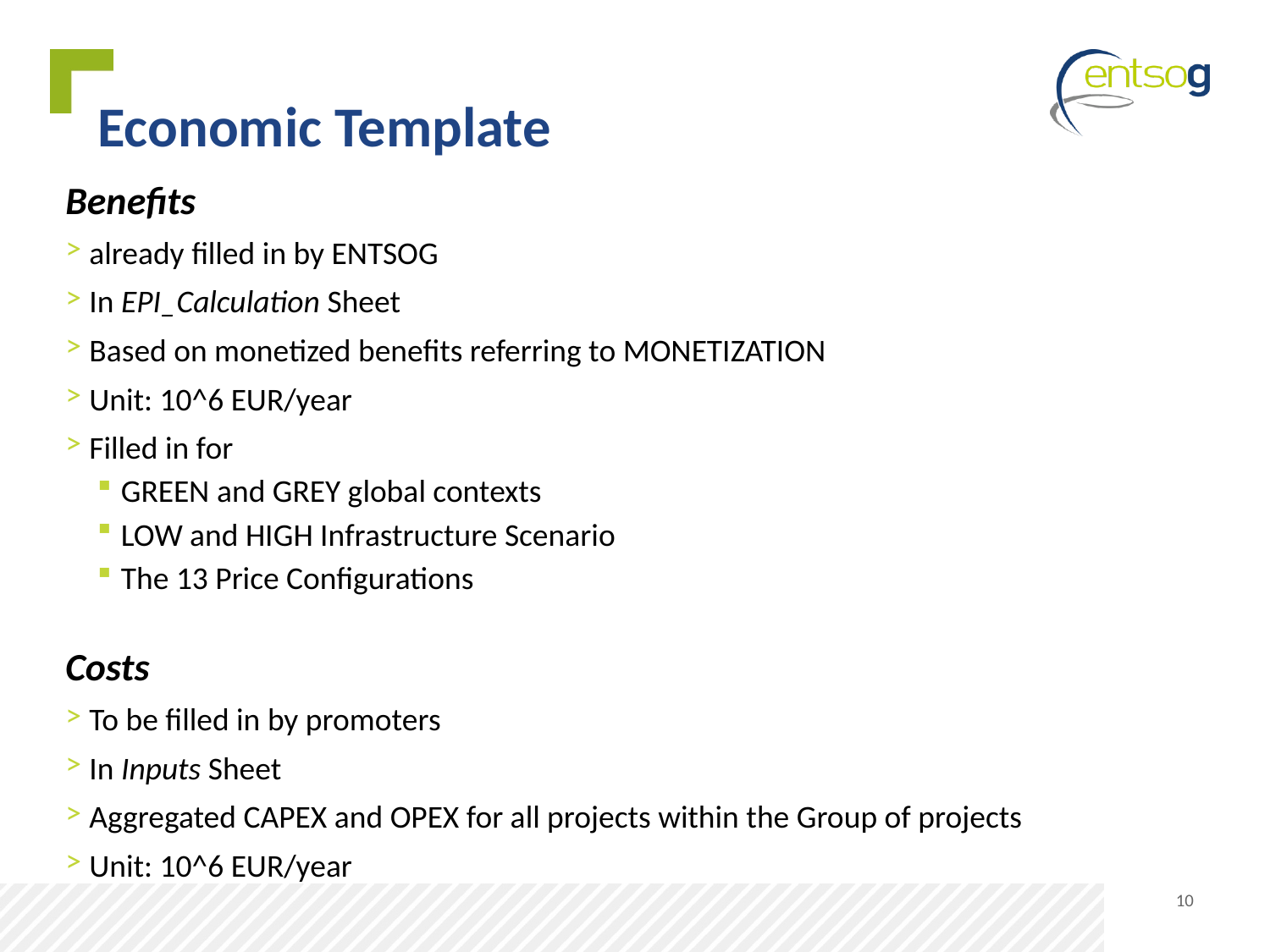

# Economic Template
Benefits
already filled in by ENTSOG
In EPI_Calculation Sheet
Based on monetized benefits referring to MONETIZATION
Unit: 10^6 EUR/year
Filled in for
GREEN and GREY global contexts
LOW and HIGH Infrastructure Scenario
The 13 Price Configurations

Costs
To be filled in by promoters
In Inputs Sheet
Aggregated CAPEX and OPEX for all projects within the Group of projects
Unit: 10^6 EUR/year

10